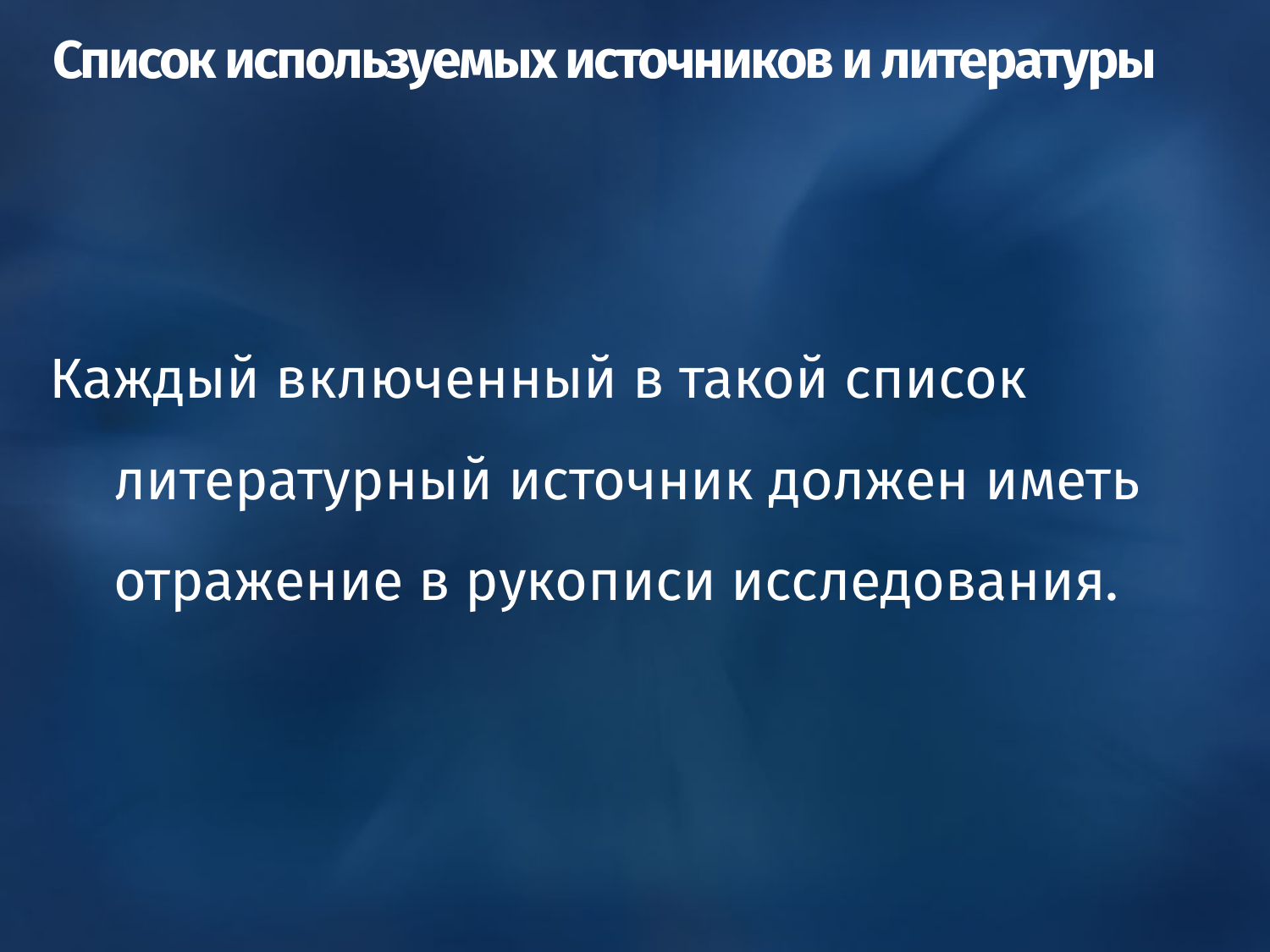

# Список используемых источников и литературы
Каждый включенный в такой список литературный источник должен иметь отражение в рукописи исследования.